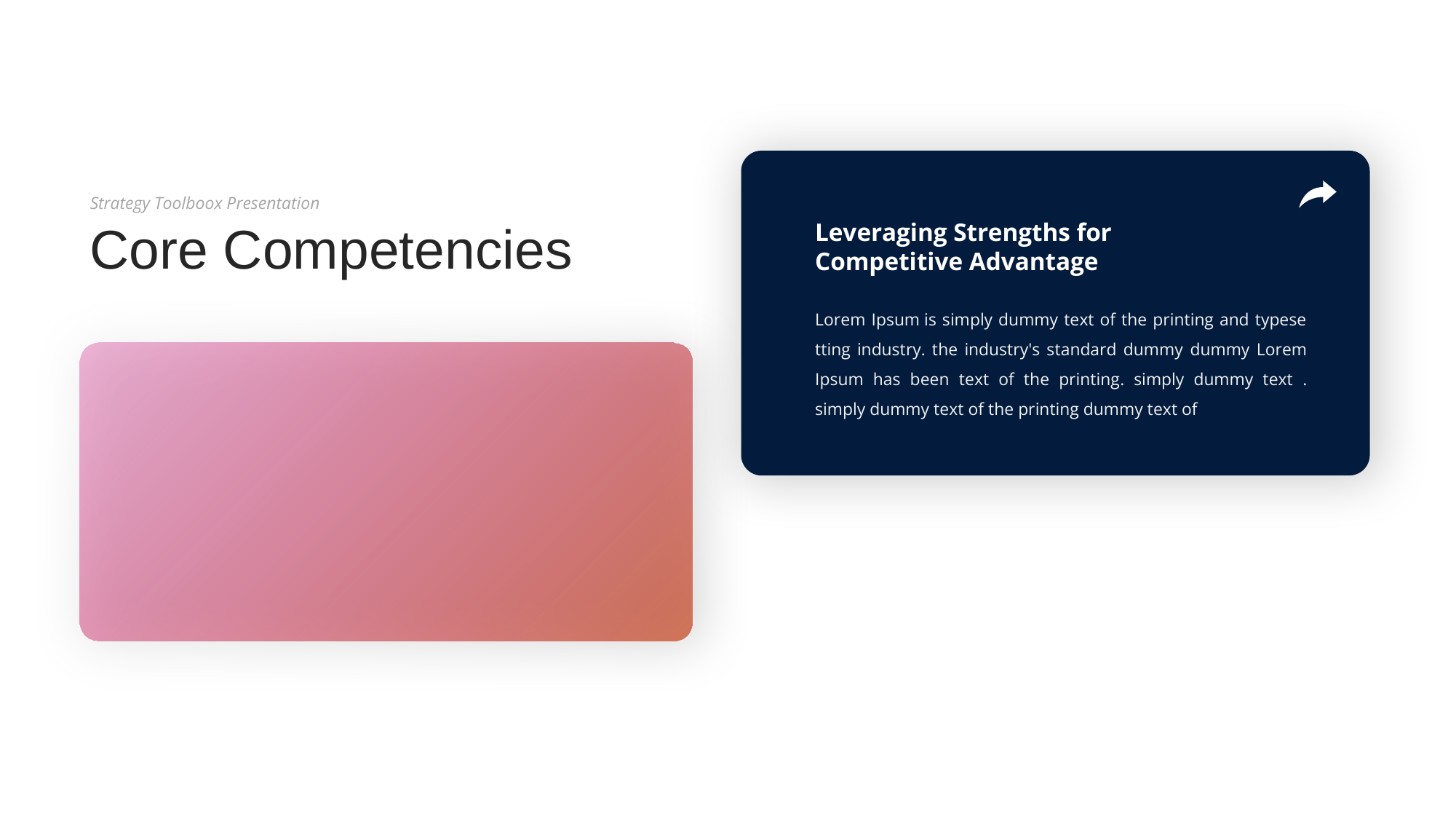

Strategy Toolboox Presentation

Core Competencies
Leveraging Strengths for Competitive Advantage
Lorem Ipsum is simply dummy text of the printing and typese tting industry. the industry's standard dummy dummy Lorem Ipsum has been text of the printing. simply dummy text . simply dummy text of the printing dummy text of